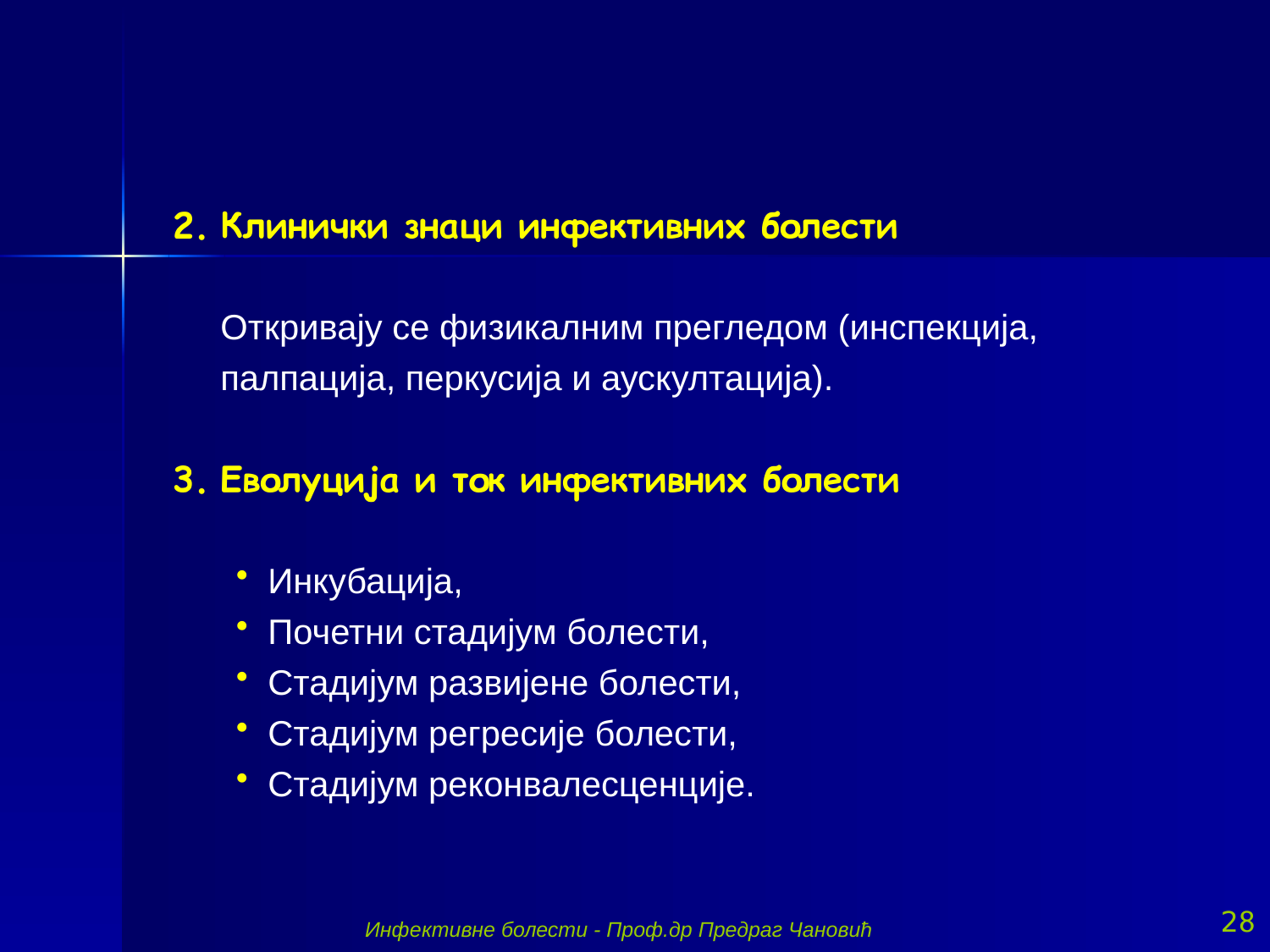

Клинички знаци инфективних болести

	Откривају се физикалним прегледом (инспекција, палпација, перкусија и аускултација).

Еволуција и ток инфективних болести

Инкубација,
Почетни стадијум болести,
Стадијум развијене болести,
Стадијум регресије болести,
Стадијум реконвалесценције.
28
Инфективне болести - Проф.др Предраг Чановић